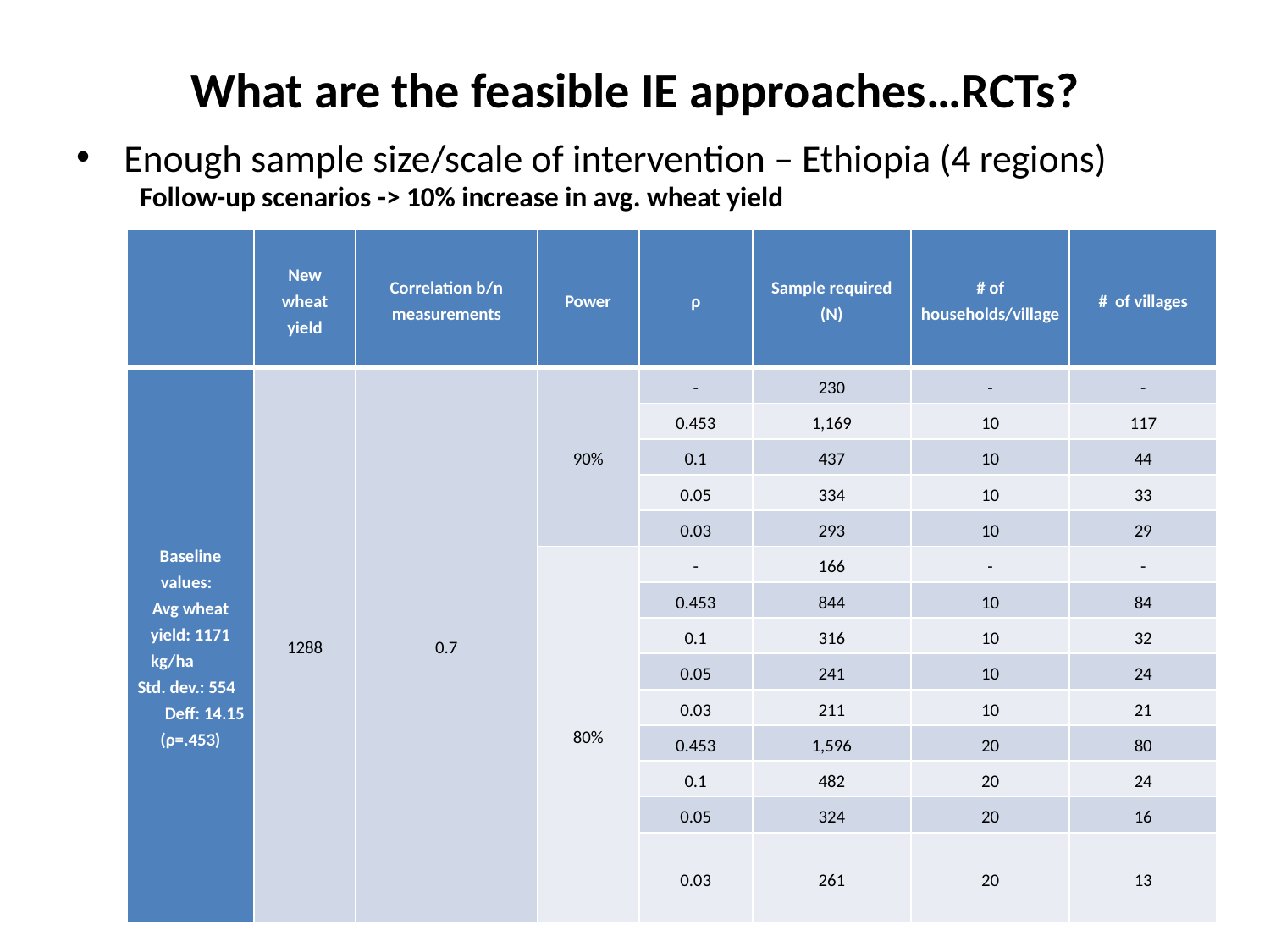

# What are the feasible IE approaches…RCTs?
Enough sample size/scale of intervention – Ethiopia (4 regions)
Follow-up scenarios -> 10% increase in avg. wheat yield

|  | New wheat yield | Correlation b/n measurements | Power | ρ | Sample required (N) | # of households/village | # of villages |
| --- | --- | --- | --- | --- | --- | --- | --- |
| Baseline values: Avg wheat yield: 1171 kg/ha Std. dev.: 554 Deff: 14.15 (ρ=.453) | 1288 | 0.7 | 90% | - | 230 | - | - |
|  |  |  |  | 0.453 | 1,169 | 10 | 117 |
|  |  |  |  | 0.1 | 437 | 10 | 44 |
|  |  |  |  | 0.05 | 334 | 10 | 33 |
|  |  |  |  | 0.03 | 293 | 10 | 29 |
|  |  |  | 80% | - | 166 | - | - |
|  |  |  |  | 0.453 | 844 | 10 | 84 |
|  |  |  |  | 0.1 | 316 | 10 | 32 |
|  |  |  |  | 0.05 | 241 | 10 | 24 |
|  |  |  |  | 0.03 | 211 | 10 | 21 |
|  |  |  |  | 0.453 | 1,596 | 20 | 80 |
|  |  |  |  | 0.1 | 482 | 20 | 24 |
|  |  |  |  | 0.05 | 324 | 20 | 16 |
|  |  |  |  | 0.03 | 261 | 20 | 13 |